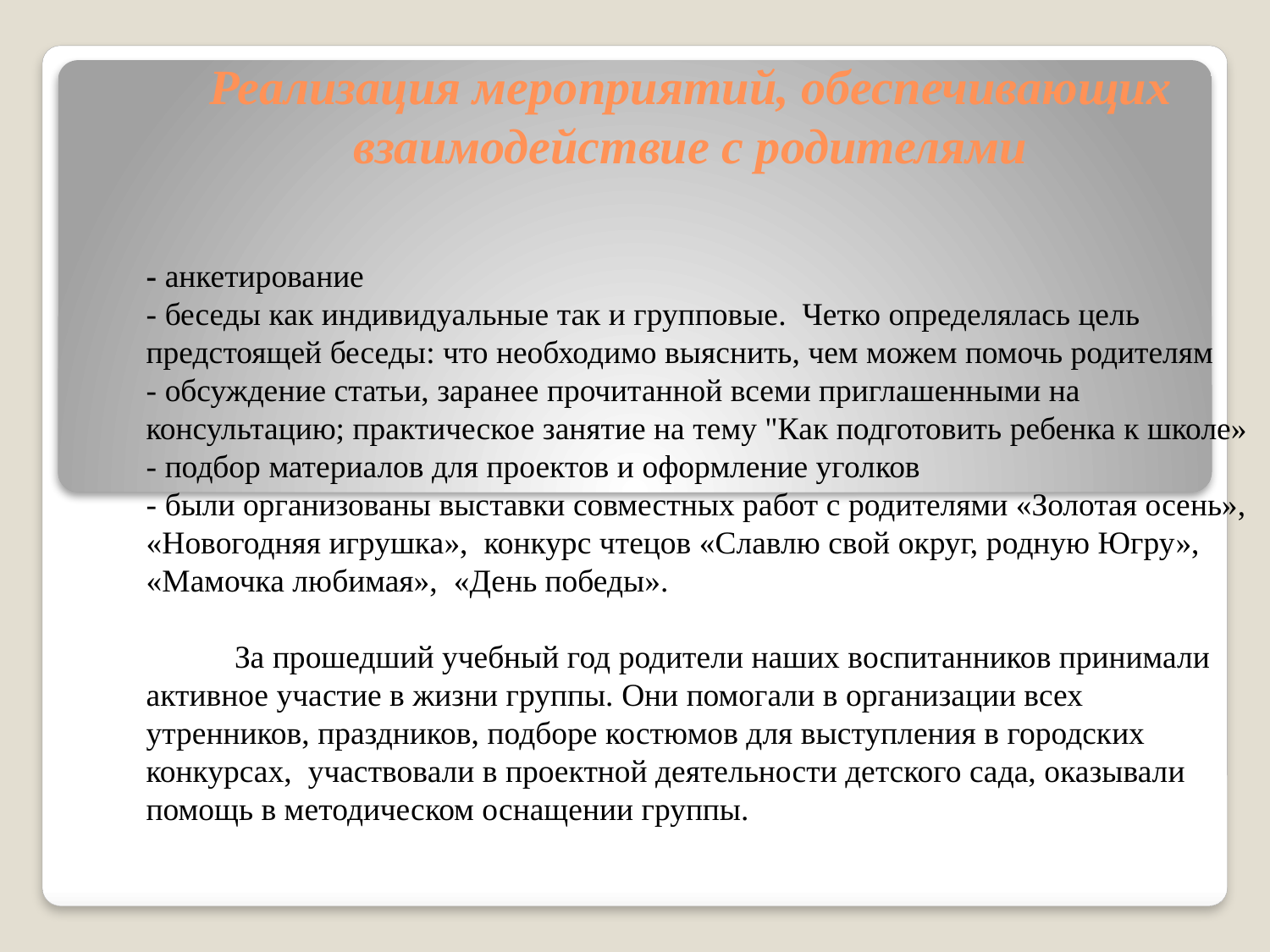

# Реализация мероприятий, обеспечивающих взаимодействие с родителями
- анкетирование
- беседы как индивидуальные так и групповые.  Четко определялась цель предстоящей беседы: что необходимо выяснить, чем можем помочь родителям
- обсуждение статьи, заранее прочитанной всеми приглашенными на консультацию; практическое занятие на тему "Как подготовить ребенка к школе»
- подбор материалов для проектов и оформление уголков
- были организованы выставки совместных работ с родителями «Золотая осень», «Новогодняя игрушка»,  конкурс чтецов «Славлю свой округ, родную Югру», «Мамочка любимая»,  «День победы».
           За прошедший учебный год родители наших воспитанников принимали активное участие в жизни группы. Они помогали в организации всех утренников, праздников, подборе костюмов для выступления в городских конкурсах,  участвовали в проектной деятельности детского сада, оказывали помощь в методическом оснащении группы.